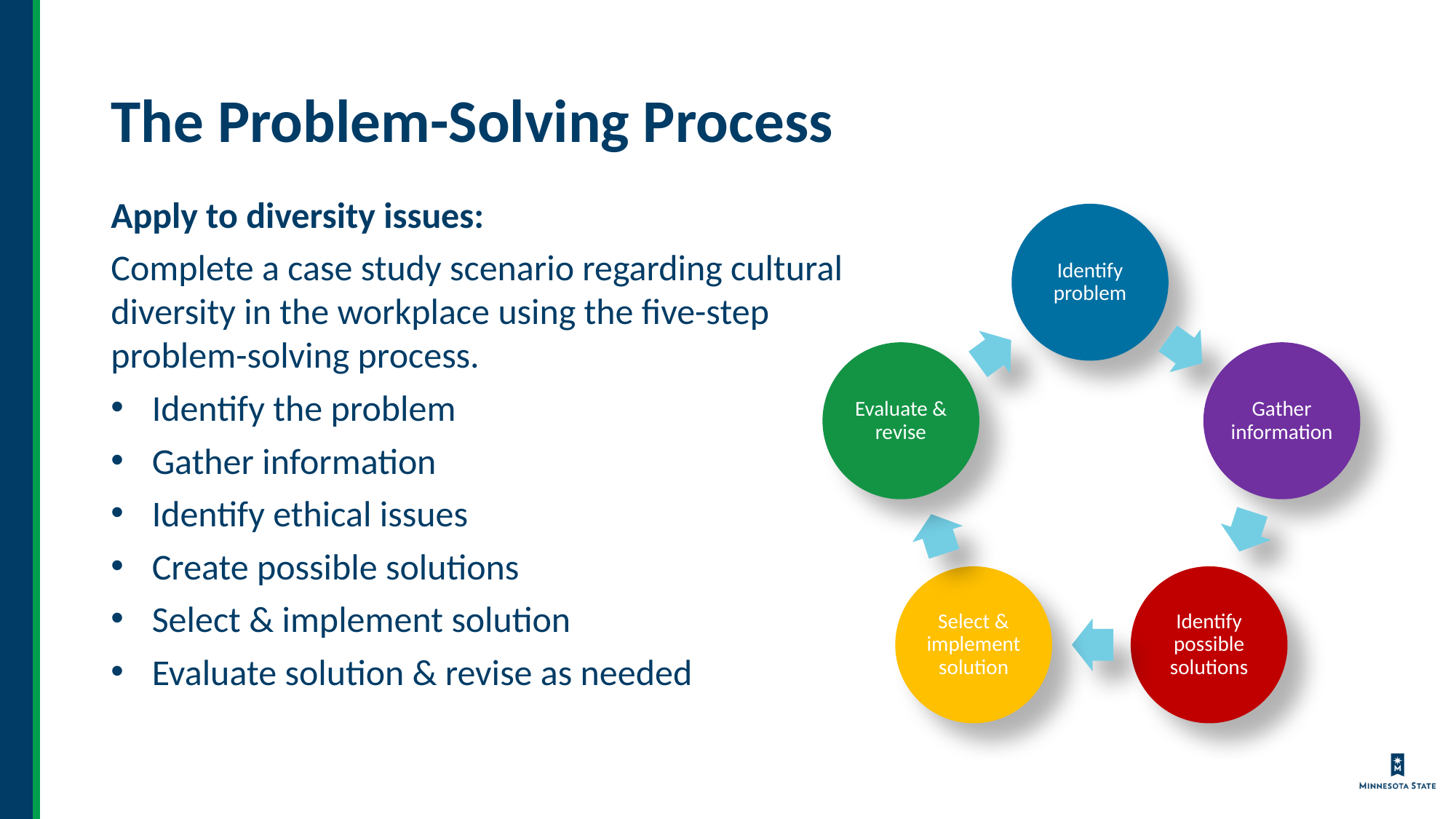

# The Problem-Solving Process
Apply to diversity issues:
Complete a case study scenario regarding cultural diversity in the workplace using the five-step problem-solving process.
Identify the problem
Gather information
Identify ethical issues
Create possible solutions
Select & implement solution
Evaluate solution & revise as needed
Identify problem

Gather information

Identify possible solutions

Select & implement solution

Evaluate & revise